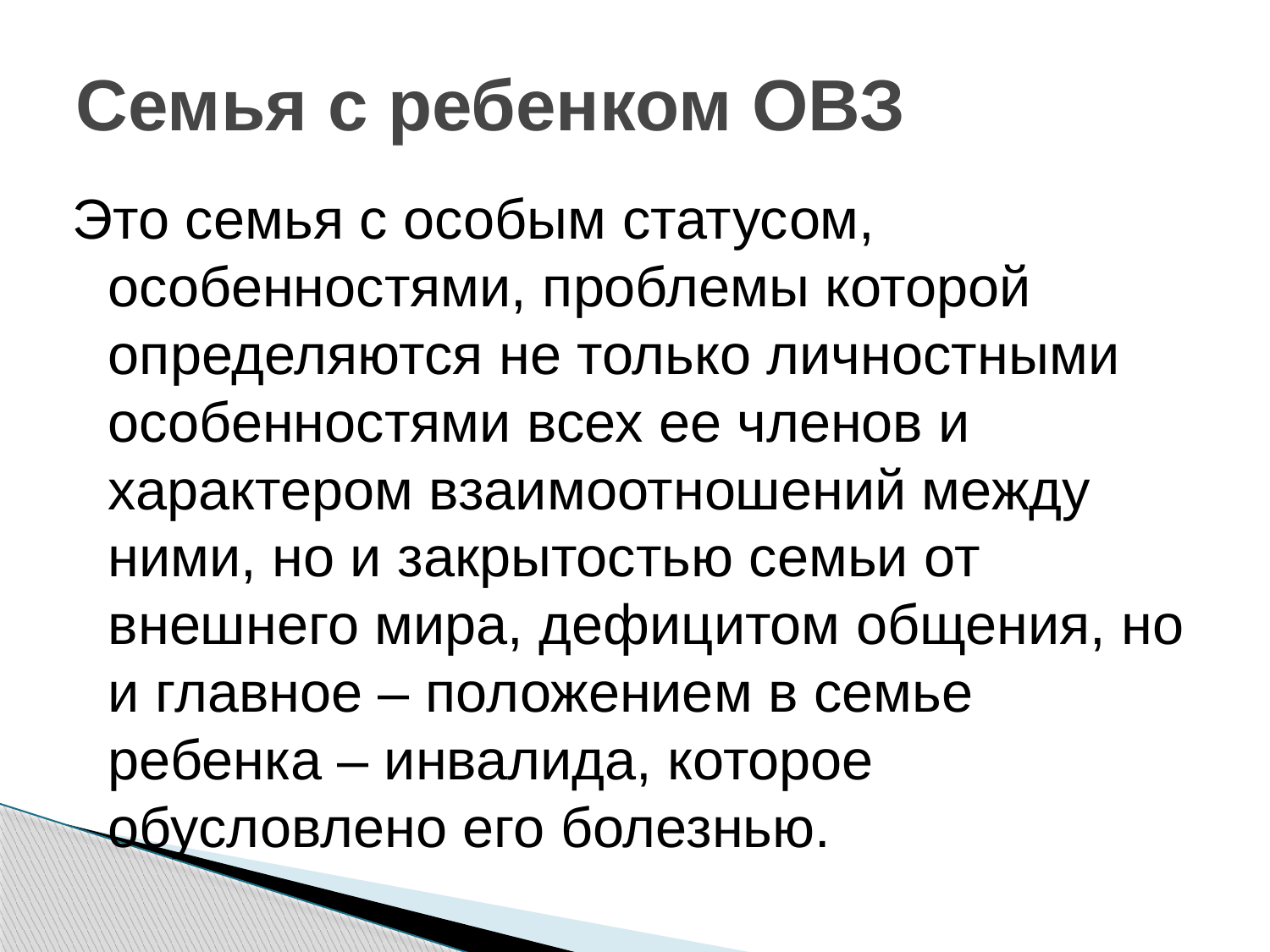

# Семья с ребенком ОВЗ
Это семья с особым статусом, особенностями, проблемы которой определяются не только личностными особенностями всех ее членов и характером взаимоотношений между ними, но и закрытостью семьи от внешнего мира, дефицитом общения, но и главное – положением в семье ребенка – инвалида, которое обусловлено его болезнью.